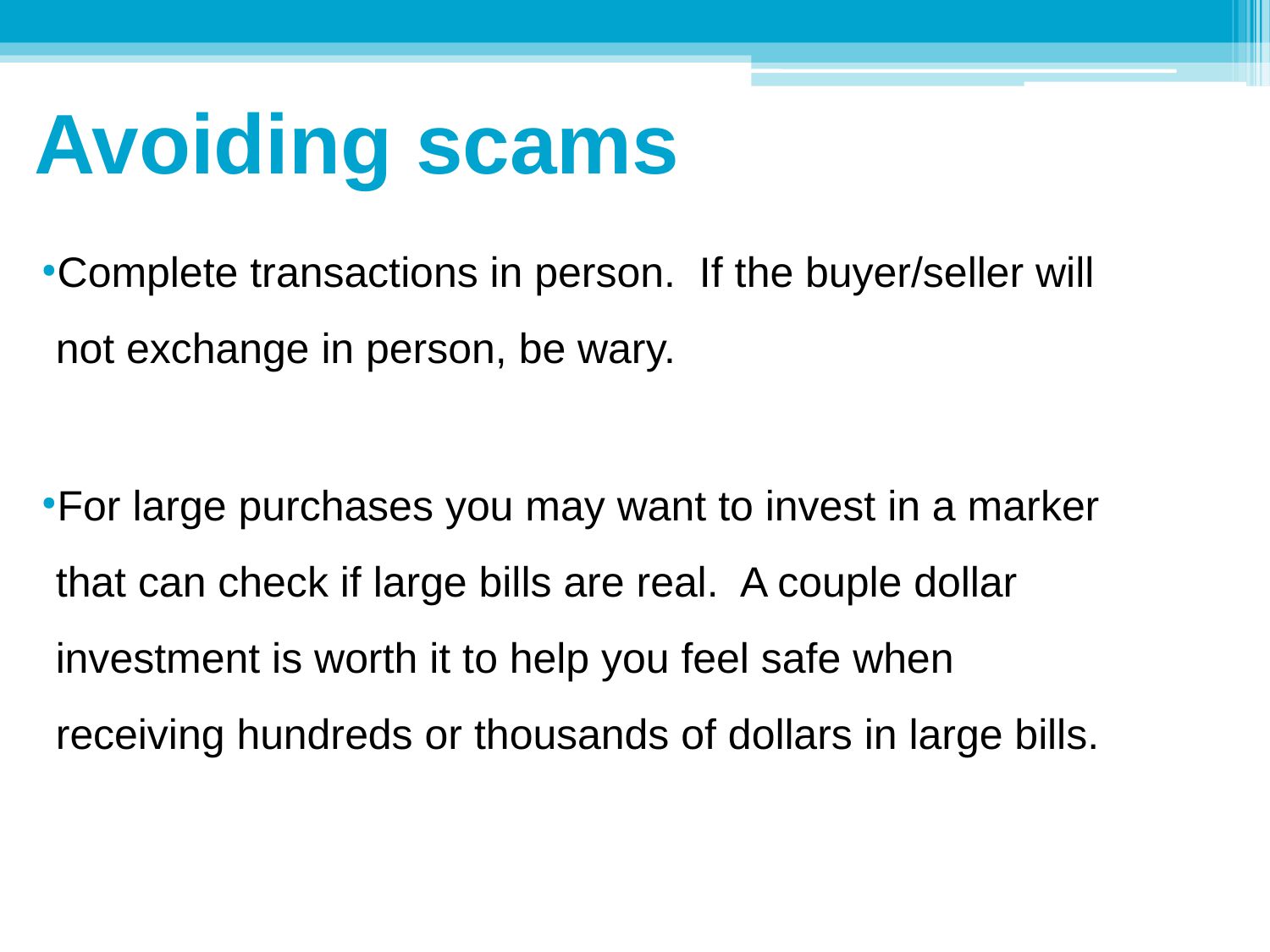

# Avoiding scams
Complete transactions in person.  If the buyer/seller will not exchange in person, be wary.

For large purchases you may want to invest in a marker that can check if large bills are real.  A couple dollar investment is worth it to help you feel safe when receiving hundreds or thousands of dollars in large bills.